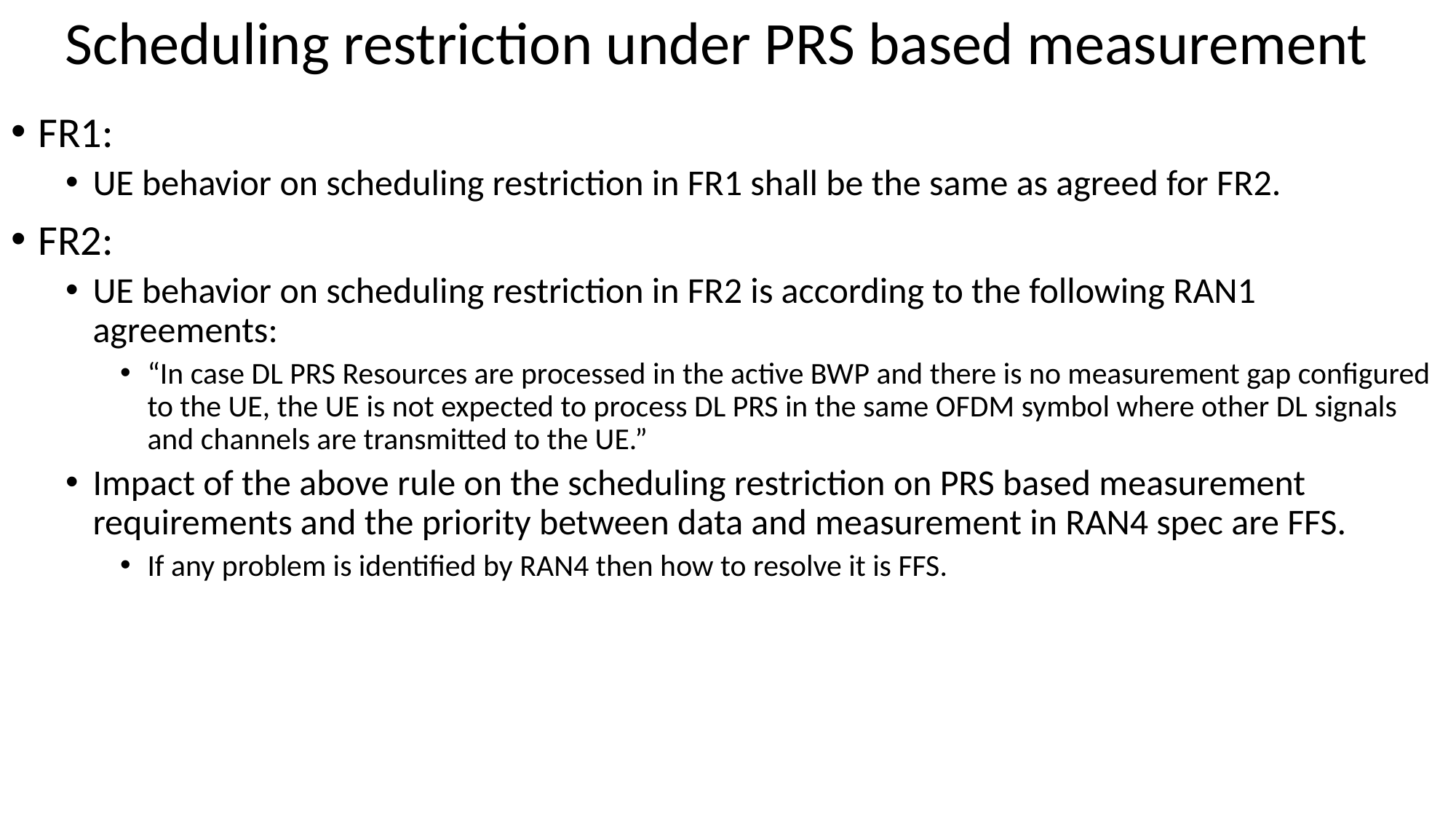

# Scheduling restriction under PRS based measurement
FR1:
UE behavior on scheduling restriction in FR1 shall be the same as agreed for FR2.
FR2:
UE behavior on scheduling restriction in FR2 is according to the following RAN1 agreements:
“In case DL PRS Resources are processed in the active BWP and there is no measurement gap configured to the UE, the UE is not expected to process DL PRS in the same OFDM symbol where other DL signals and channels are transmitted to the UE.”
Impact of the above rule on the scheduling restriction on PRS based measurement requirements and the priority between data and measurement in RAN4 spec are FFS.
If any problem is identified by RAN4 then how to resolve it is FFS.